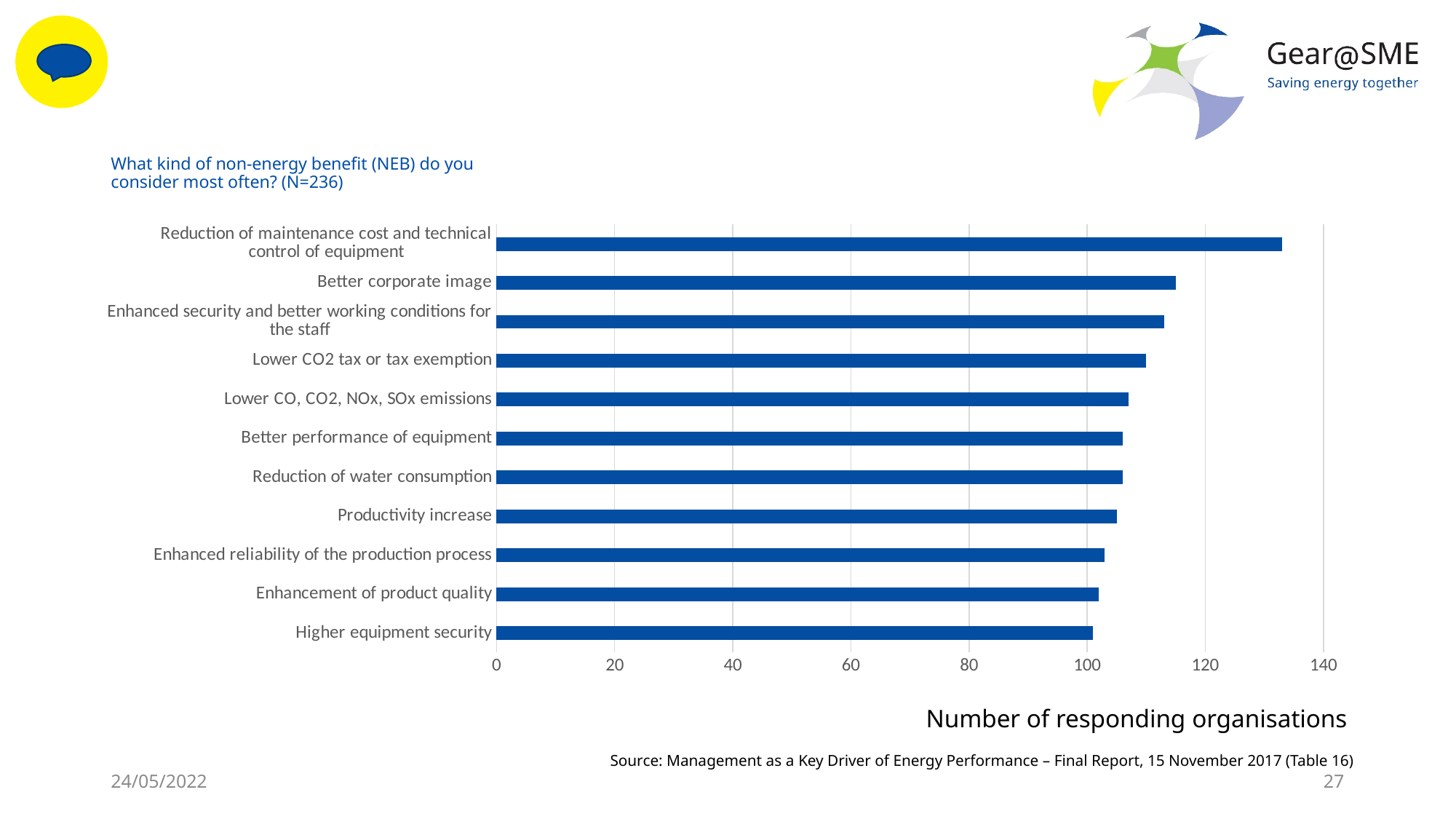

# What kind of non-energy benefit (NEB) do you consider most often? (N=236)

### Chart

| Category | Datenreihe 1 |
|---|---|
| Higher equipment security | 101.0 |
| Enhancement of product quality | 102.0 |
| Enhanced reliability of the production process | 103.0 |
| Productivity increase | 105.0 |
| Reduction of water consumption | 106.0 |
| Better performance of equipment | 106.0 |
| Lower CO, CO2, NOx, SOx emissions | 107.0 |
| Lower CO2 tax or tax exemption | 110.0 |
| Enhanced security and better working conditions for the staff | 113.0 |
| Better corporate image | 115.0 |
| Reduction of maintenance cost and technical control of equipment | 133.0 |
Number of responding organisations
Source: Management as a Key Driver of Energy Performance – Final Report, 15 November 2017 (Table 16)

24/05/2022
27